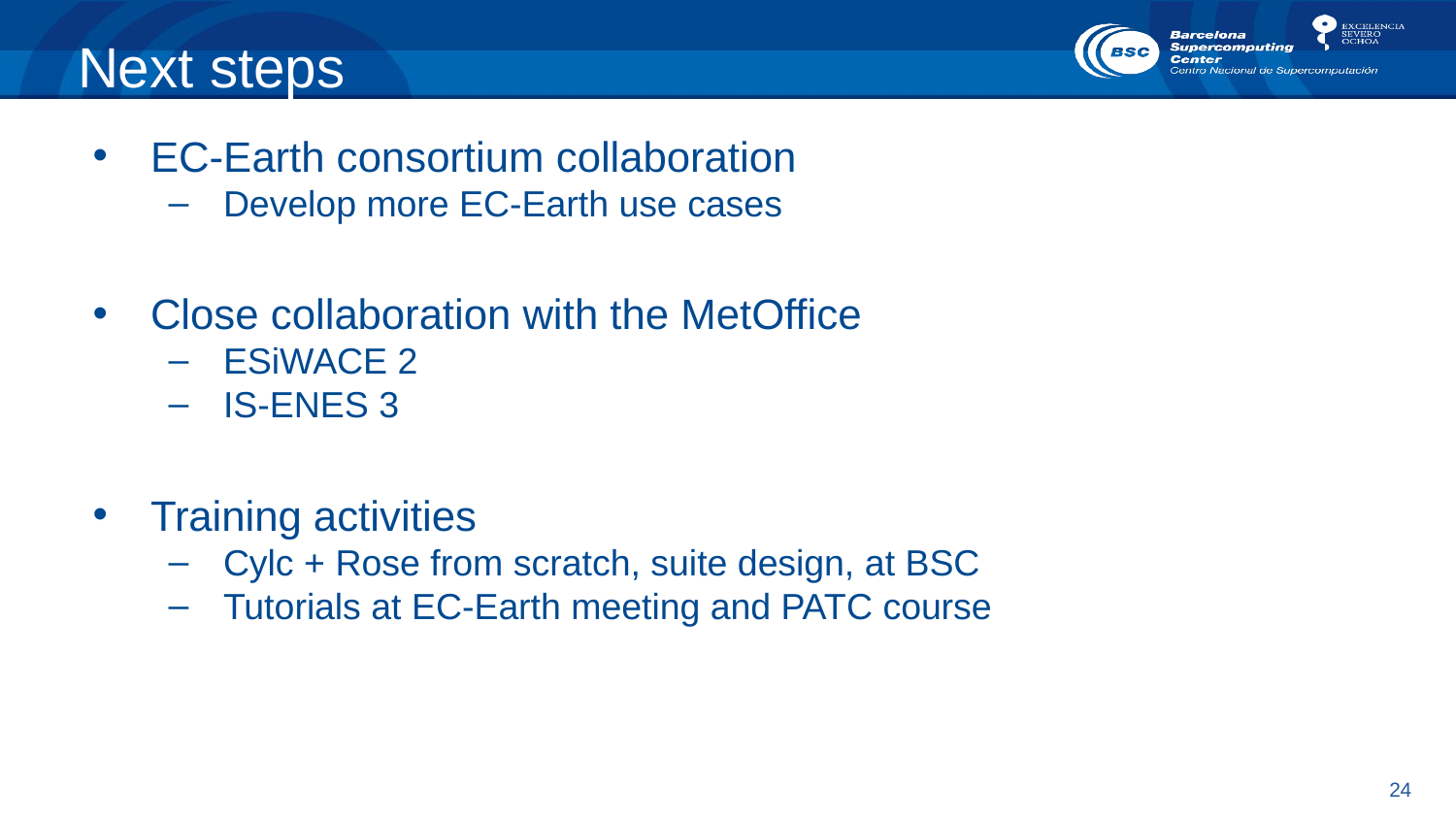

# Next steps
EC-Earth consortium collaboration
Develop more EC-Earth use cases

Close collaboration with the MetOffice
ESiWACE 2
IS-ENES 3

Training activities
Cylc + Rose from scratch, suite design, at BSC
Tutorials at EC-Earth meeting and PATC course